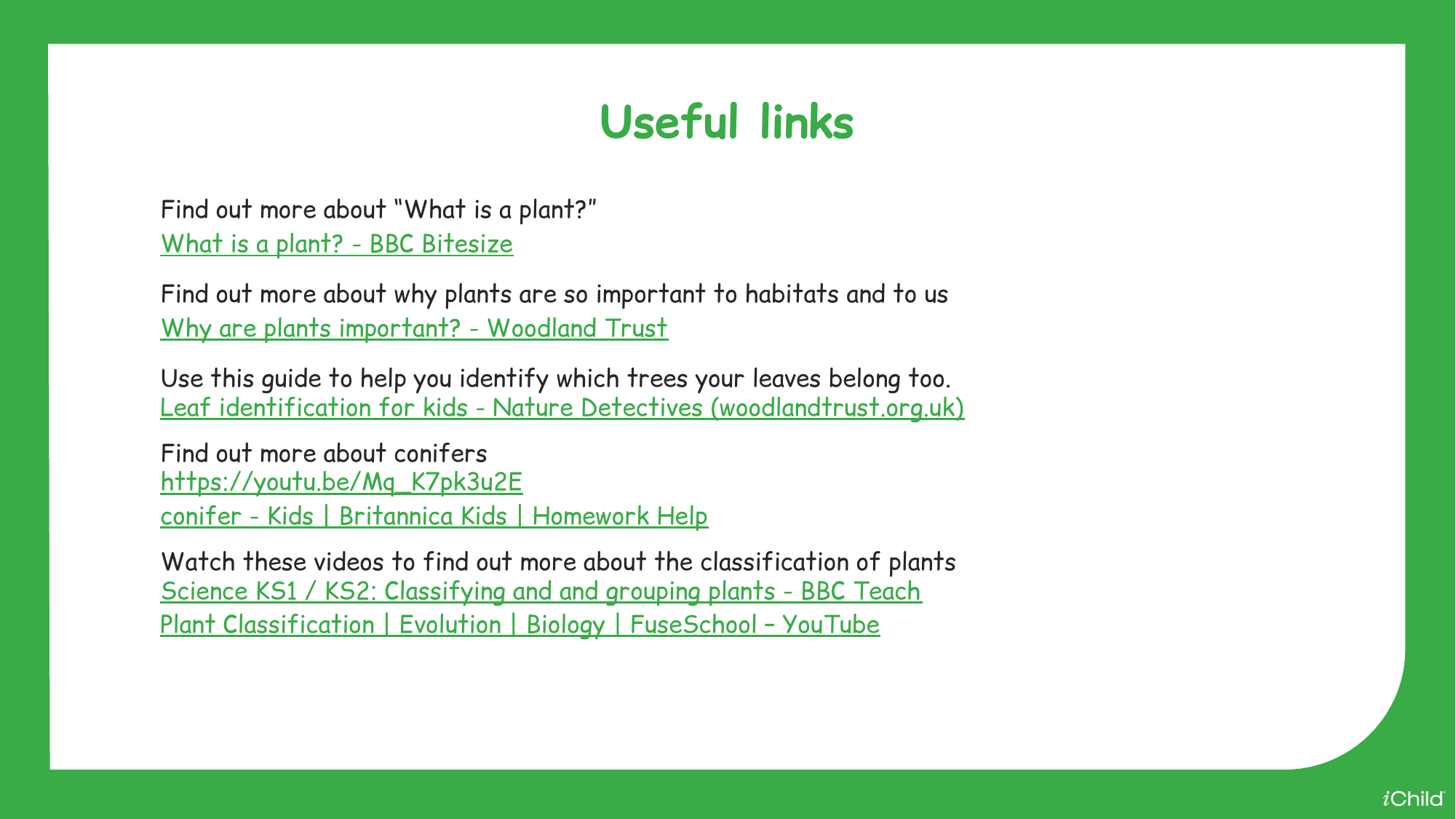

Useful links
Find out more about “What is a plant?”
What is a plant? - BBC Bitesize
Find out more about why plants are so important to habitats and to us
Why are plants important? - Woodland Trust
Use this guide to help you identify which trees your leaves belong too.
Leaf identification for kids - Nature Detectives (woodlandtrust.org.uk)
Find out more about conifers
https://youtu.be/Mq_K7pk3u2E
conifer - Kids | Britannica Kids | Homework Help
Watch these videos to find out more about the classification of plants
Science KS1 / KS2: Classifying and and grouping plants - BBC Teach
Plant Classification | Evolution | Biology | FuseSchool – YouTube